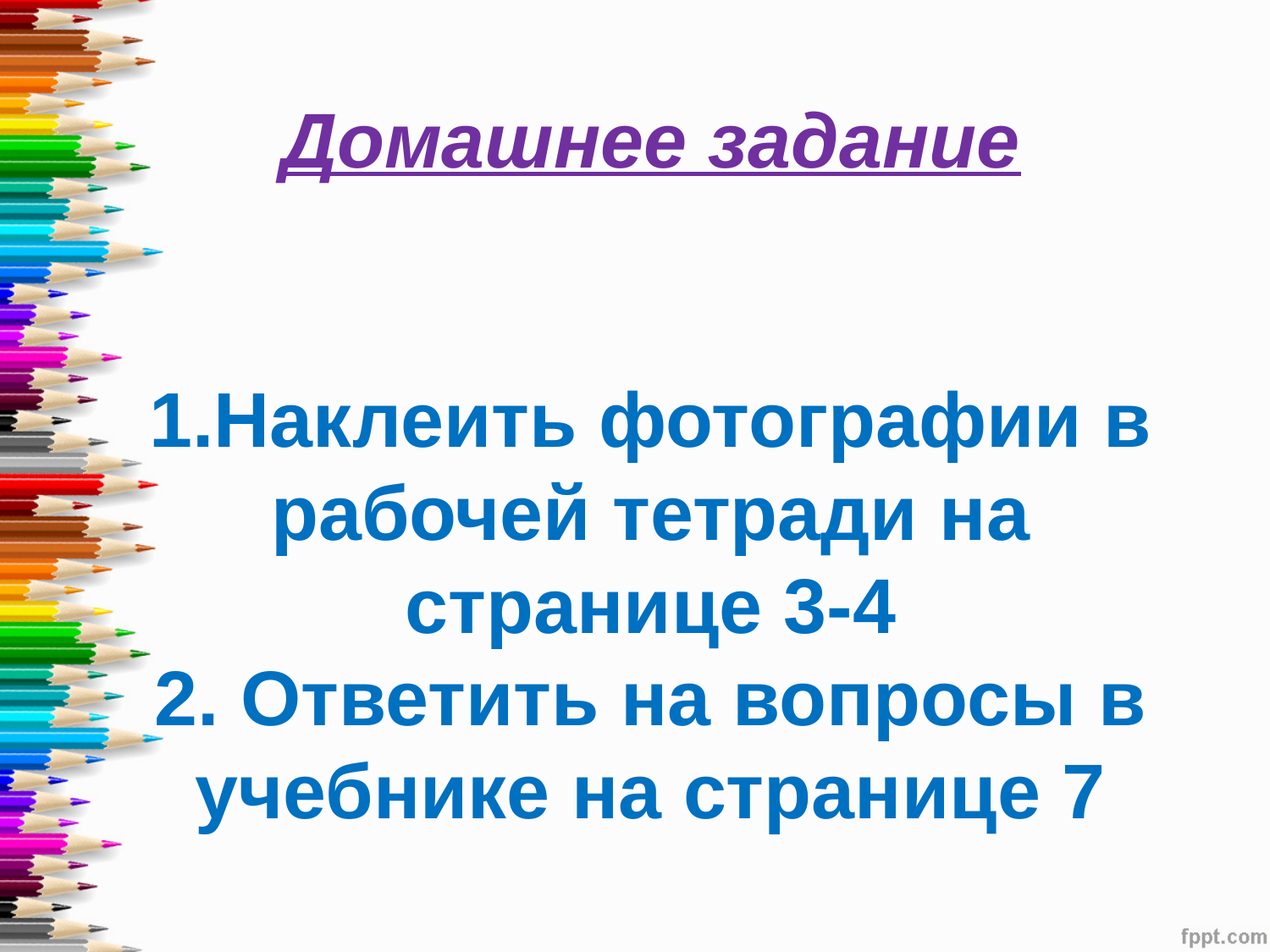

# Домашнее задание 1.Наклеить фотографии в рабочей тетради на странице 3-4 2. Ответить на вопросы в учебнике на странице 7